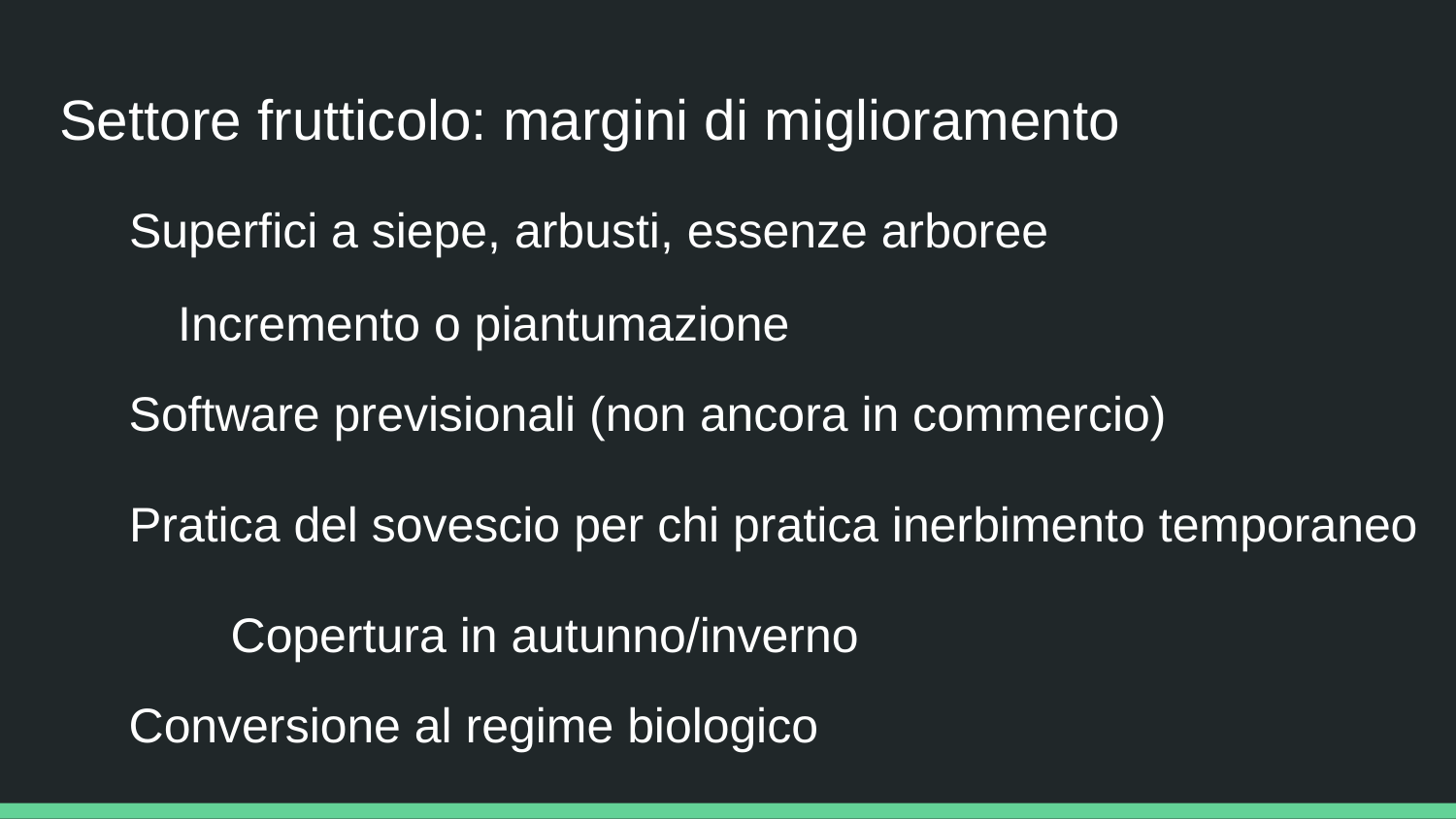

Settore frutticolo: margini di miglioramento

Superfici a siepe, arbusti, essenze arboree
Incremento o piantumazione
Software previsionali (non ancora in commercio)

Pratica del sovescio per chi pratica inerbimento temporaneo
Copertura in autunno/inverno
Conversione al regime biologico